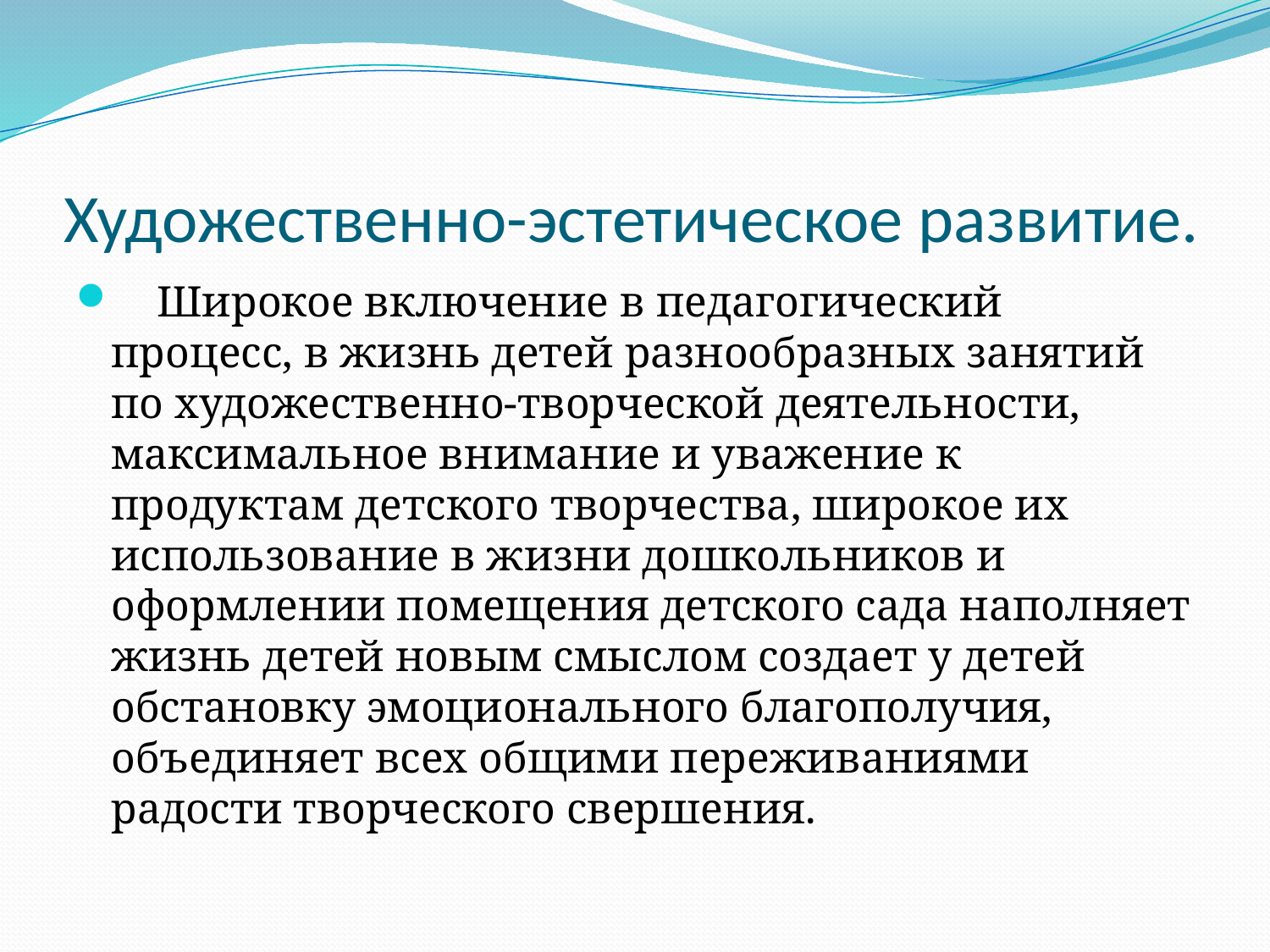

# Художественно-эстетическое развитие.
    Широкое включение в педагогический процесс, в жизнь детей разнообразных занятий по художественно-творческой деятельности, максимальное внимание и уважение к продуктам детского творчества, широкое их использование в жизни дошкольников и оформлении помещения детского сада наполняет жизнь детей новым смыслом создает у детей обстановку эмоционального благополучия, объединяет всех общими переживаниями радости творческого свершения.